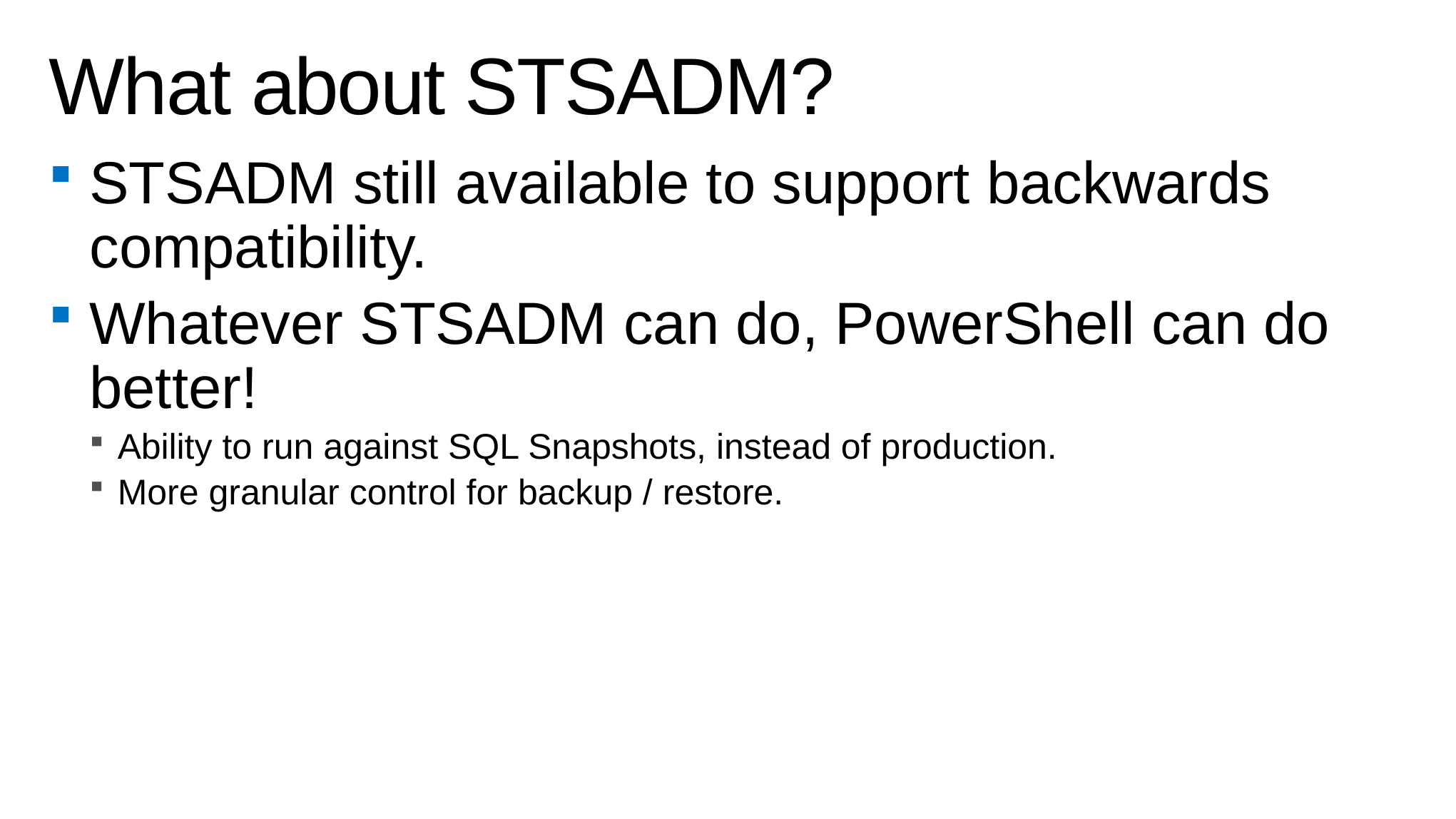

# What about STSADM?
STSADM still available to support backwards compatibility.
Whatever STSADM can do, PowerShell can do better!
Ability to run against SQL Snapshots, instead of production.
More granular control for backup / restore.